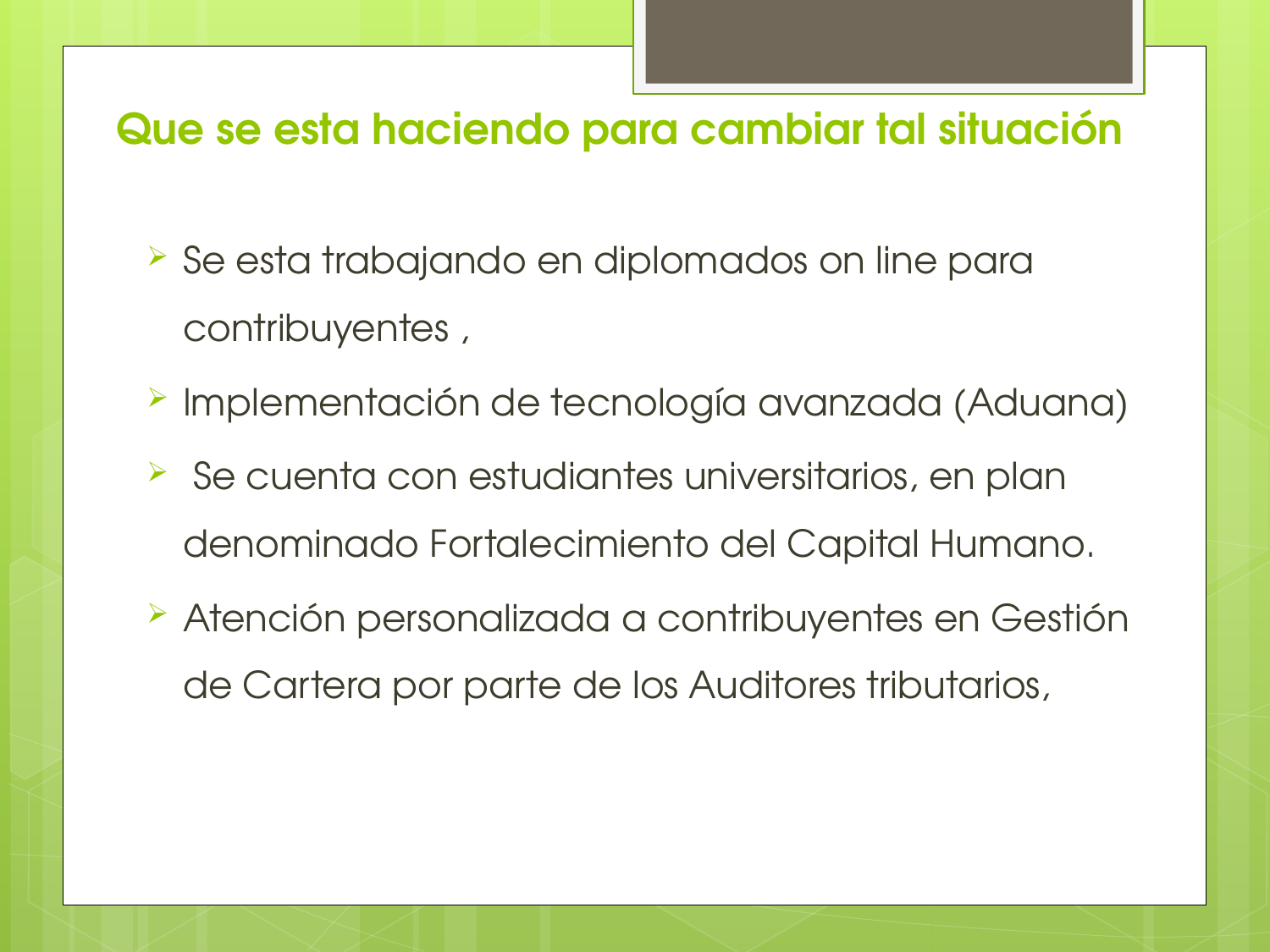

# Que se esta haciendo para cambiar tal situación

Se esta trabajando en diplomados on line para contribuyentes ,
Implementación de tecnología avanzada (Aduana)
 Se cuenta con estudiantes universitarios, en plan denominado Fortalecimiento del Capital Humano.
Atención personalizada a contribuyentes en Gestión de Cartera por parte de los Auditores tributarios,